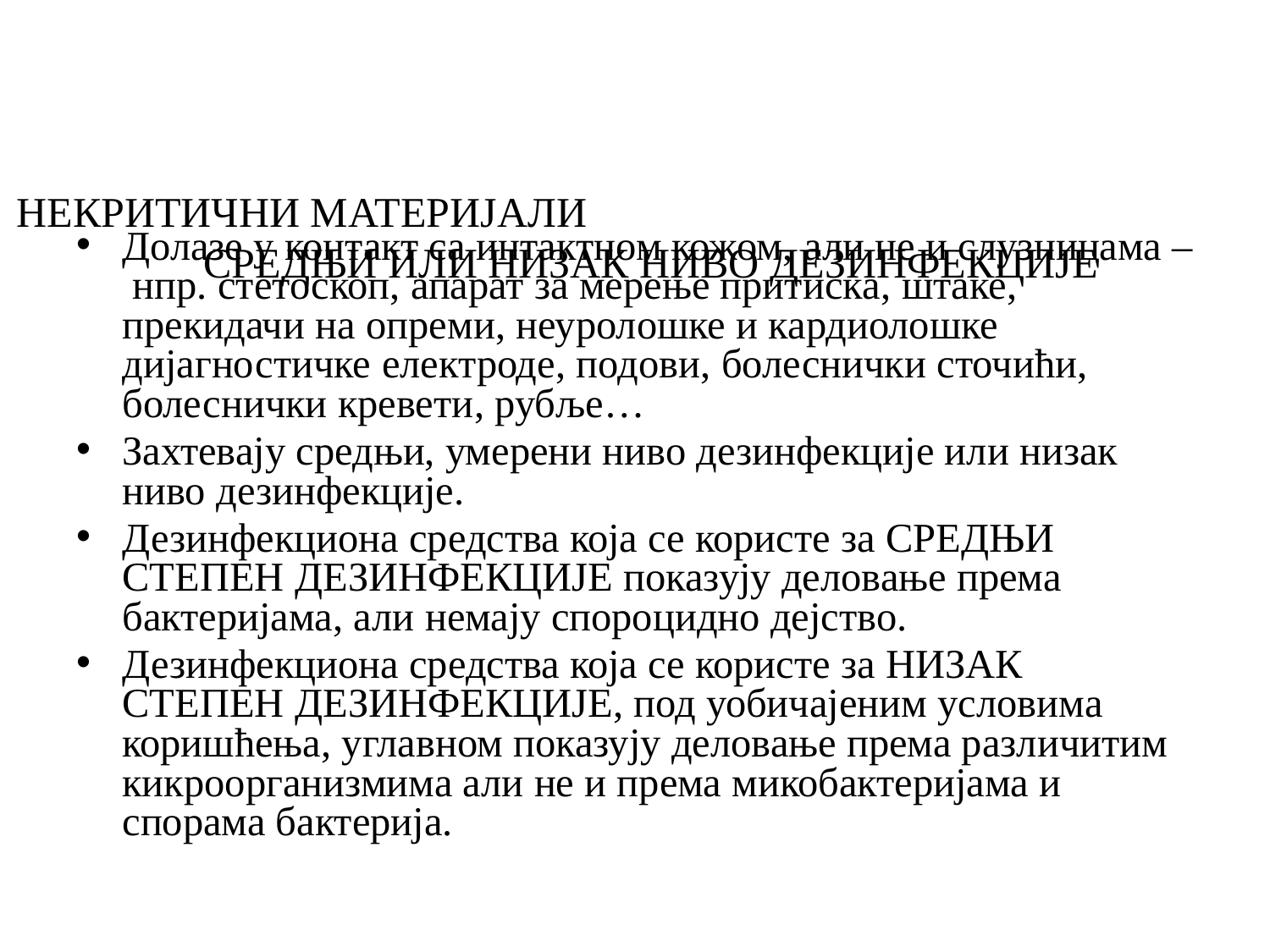

# НЕКРИТИЧНИ МАТЕРИЈАЛИ                                                                   СРЕДЊИ ИЛИ НИЗАК НИВО ДЕЗИНФЕКЦИЈЕ
Долазе у контакт са интактном кожом, али не и слузницама –  нпр. стетоскоп, апарат за мерење притиска, штаке, прекидачи на опреми, неуролошке и кардиолошке дијагностичке електроде, подови, болеснички сточићи, болеснички кревети, рубље…
Захтевају средњи, умерени ниво дезинфекције или низак ниво дезинфекције.
Дезинфекциона средства која се користе за СРЕДЊИ СТЕПЕН ДЕЗИНФЕКЦИЈЕ показују деловање према бактеријама, али немају спороцидно дејство.
Дезинфекциона средства која се користе за НИЗАК СТЕПЕН ДЕЗИНФЕКЦИЈЕ, под уобичајеним условима коришћења, углавном показују деловање према различитим кикроорганизмима али не и према микобактеријама и спорама бактерија.